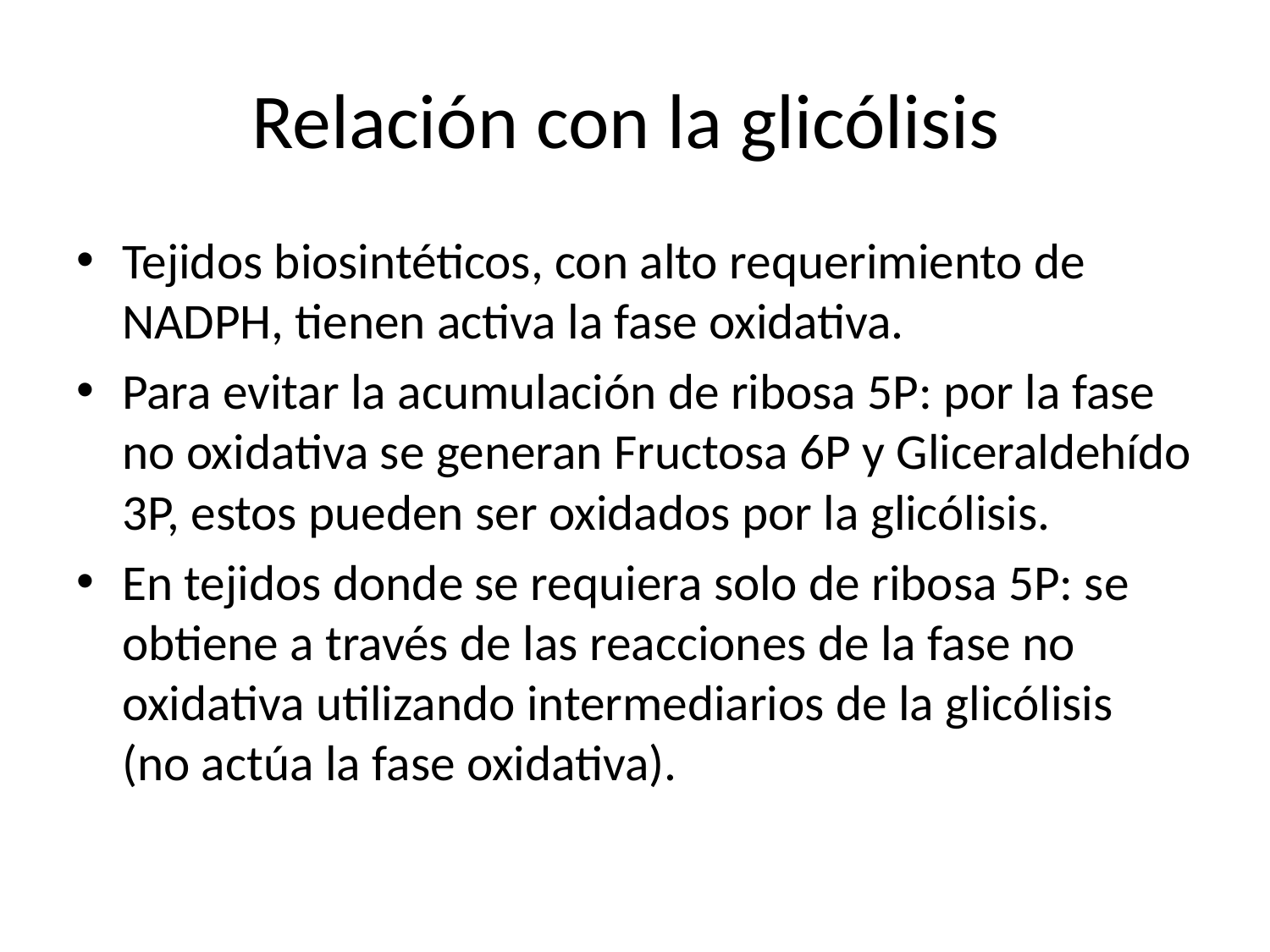

# Relación con la glicólisis
Tejidos biosintéticos, con alto requerimiento de NADPH, tienen activa la fase oxidativa.
Para evitar la acumulación de ribosa 5P: por la fase no oxidativa se generan Fructosa 6P y Gliceraldehído 3P, estos pueden ser oxidados por la glicólisis.
En tejidos donde se requiera solo de ribosa 5P: se obtiene a través de las reacciones de la fase no oxidativa utilizando intermediarios de la glicólisis (no actúa la fase oxidativa).